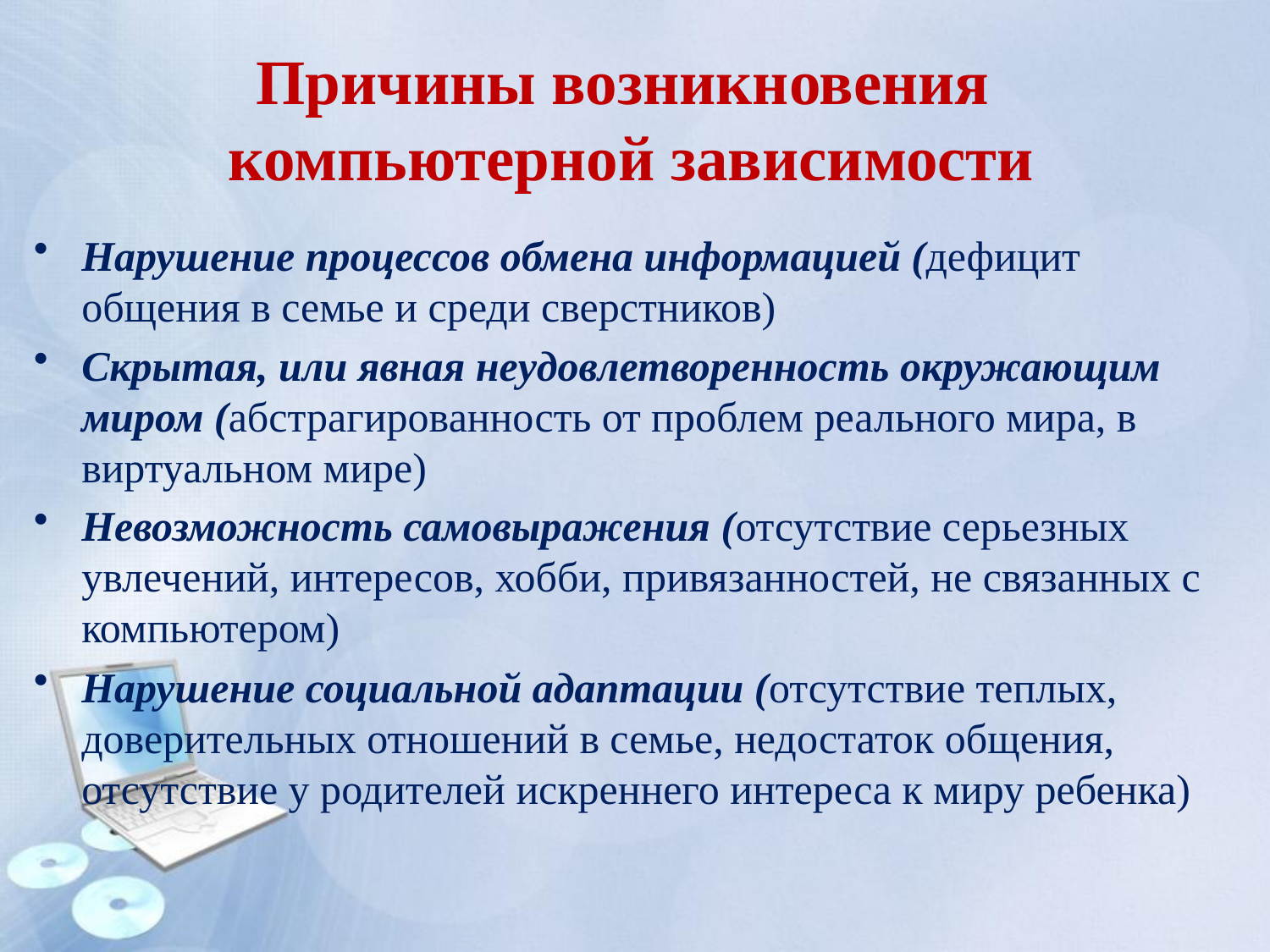

# Причины возникновения компьютерной зависимости
Нарушение процессов обмена информацией (дефицит общения в семье и среди сверстников)
Скрытая, или явная неудовлетворенность окружающим миром (абстрагированность от проблем реального мира, в виртуальном мире)
Невозможность самовыражения (отсутствие серьезных увлечений, интересов, хобби, привязанностей, не связанных с компьютером)
Нарушение социальной адаптации (отсутствие теплых, доверительных отношений в семье, недостаток общения, отсутствие у родителей искреннего интереса к миру ребенка)